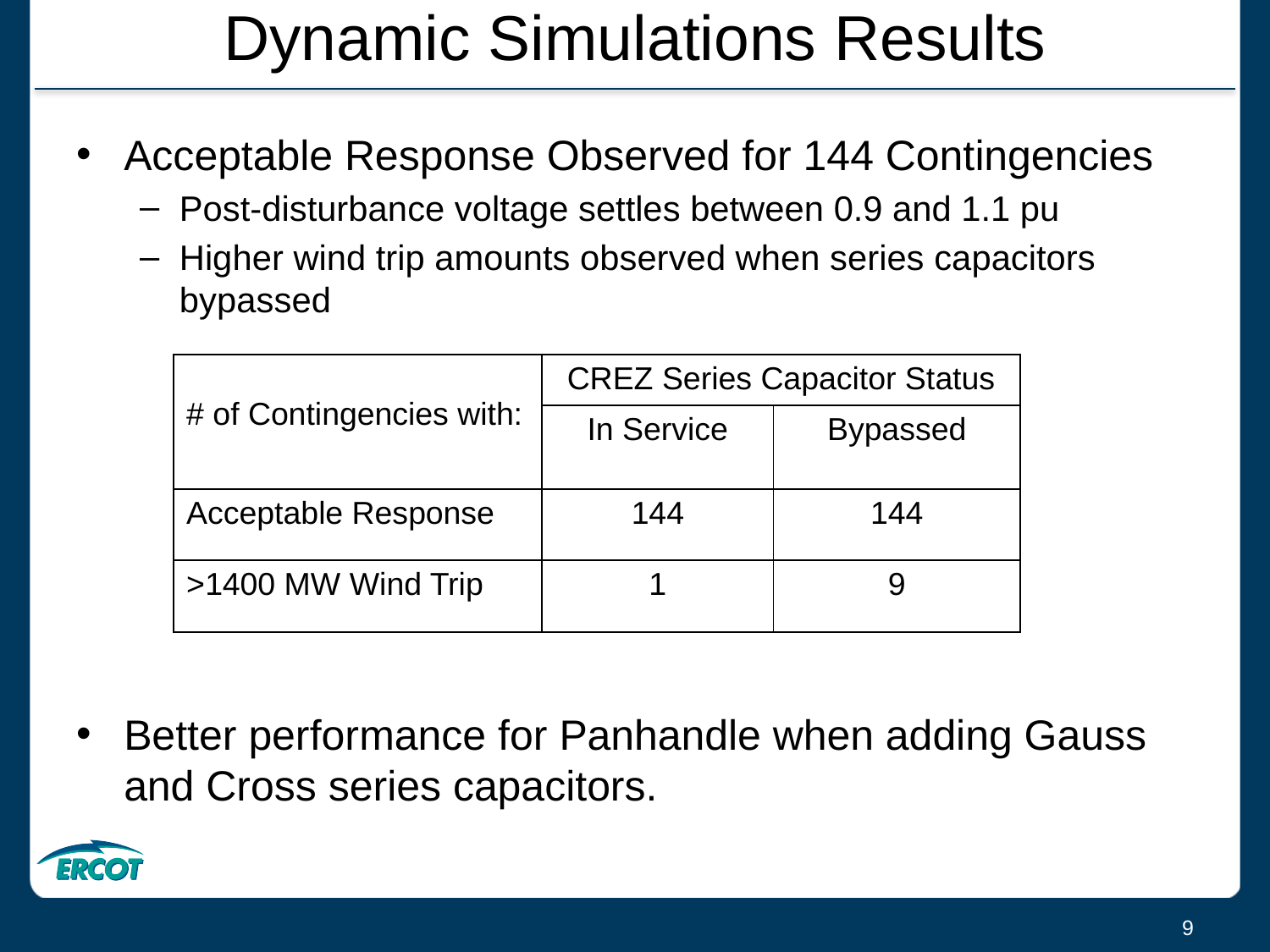

# Dynamic Simulations Results
Acceptable Response Observed for 144 Contingencies
Post-disturbance voltage settles between 0.9 and 1.1 pu
Higher wind trip amounts observed when series capacitors bypassed

Better performance for Panhandle when adding Gauss and Cross series capacitors.

| # of Contingencies with: | CREZ Series Capacitor Status |  |
| --- | --- | --- |
|  | In Service | Bypassed |
| Acceptable Response | 144 | 144 |
| >1400 MW Wind Trip | 1 | 9 |
9